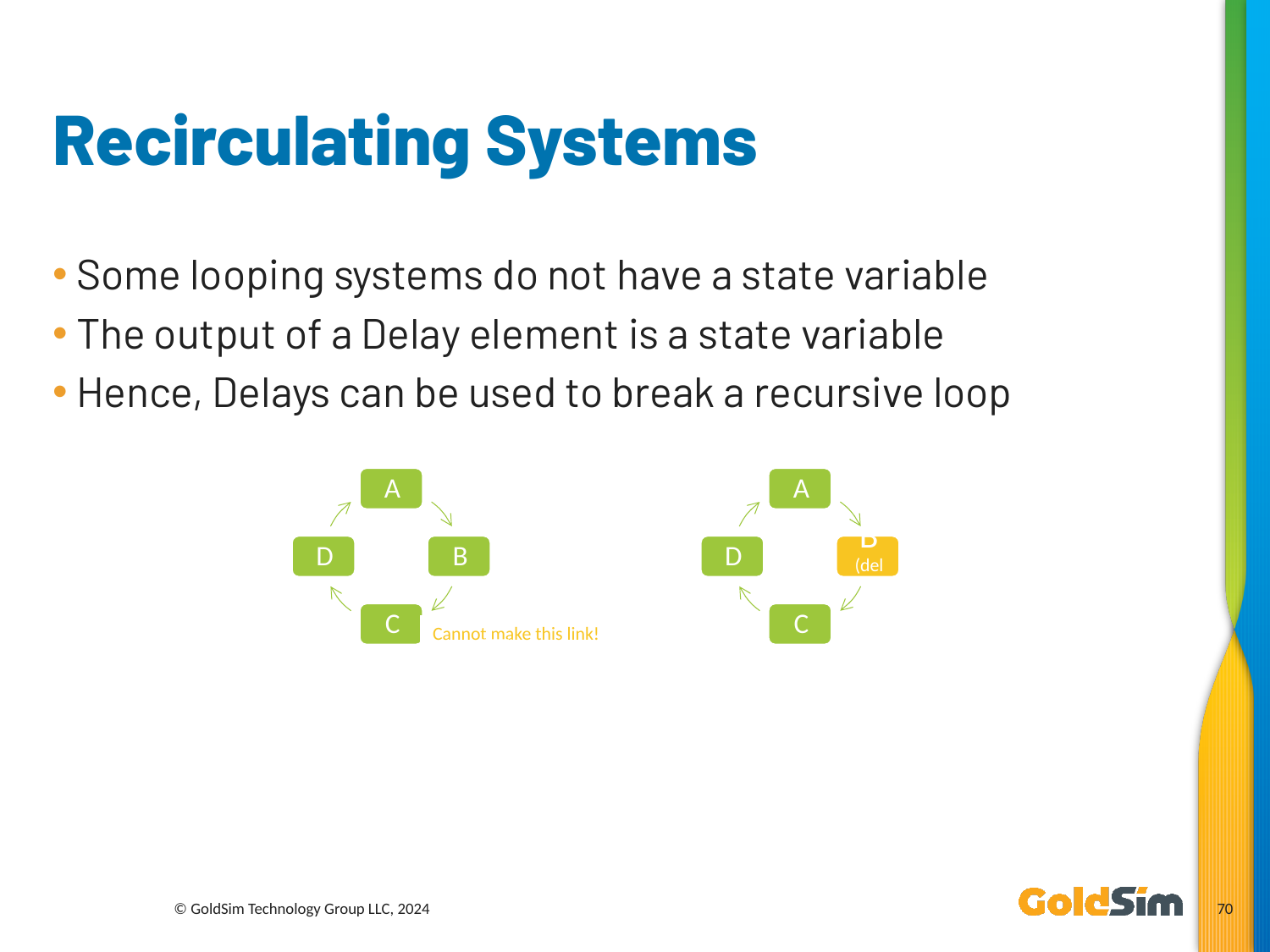

# Recirculating Systems
Some looping systems do not have a state variable
The output of a Delay element is a state variable
Hence, Delays can be used to break a recursive loop
A
B
C
D
Cannot make this link!

A
B (delay)
C
D
© GoldSim Technology Group LLC, 2024
70